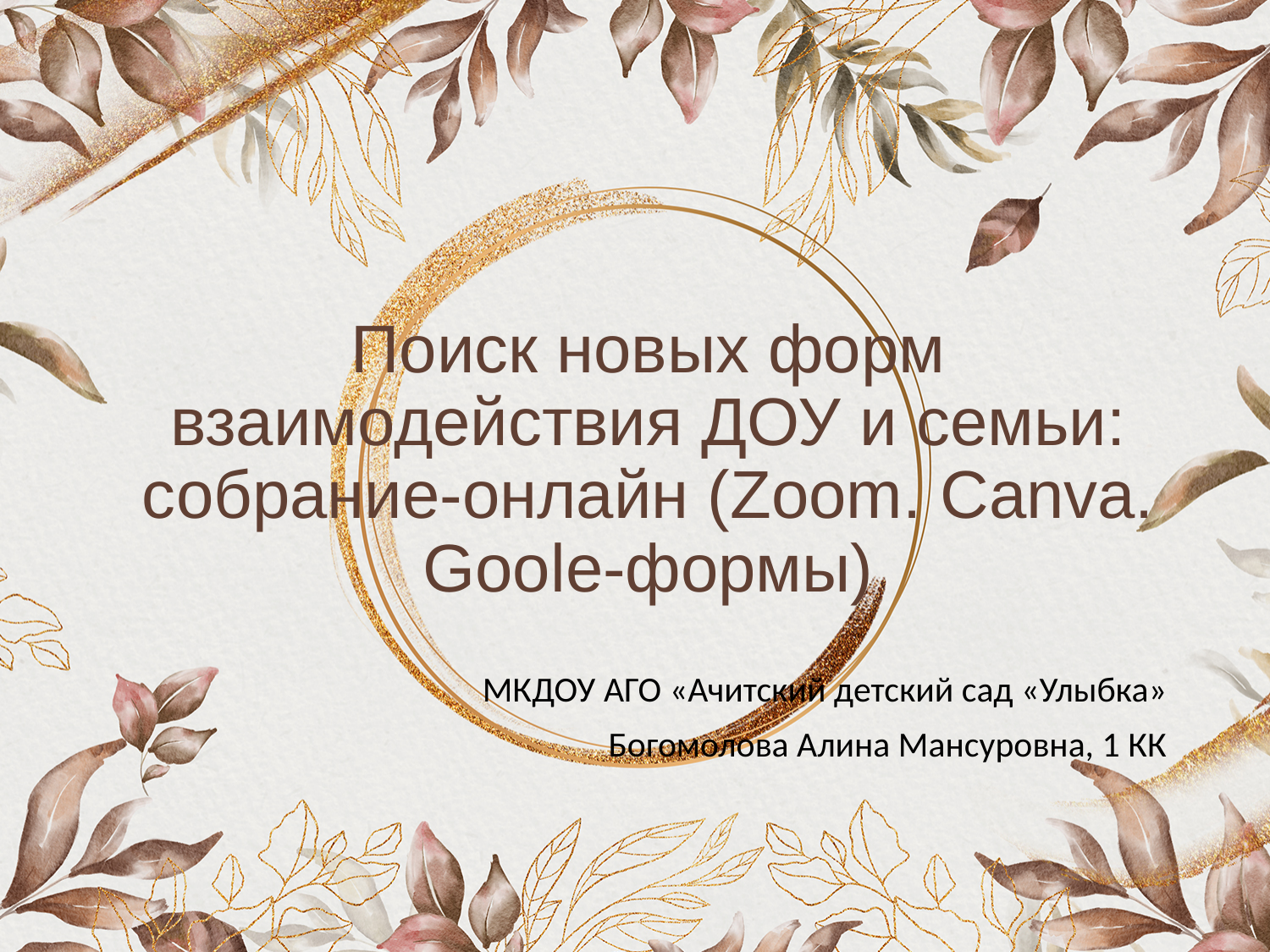

# Поиск новых форм взаимодействия ДОУ и семьи: собрание-онлайн (Zoom. Canva. Goole-формы)
МКДОУ АГО «Ачитский детский сад «Улыбка»
Богомолова Алина Мансуровна, 1 КК